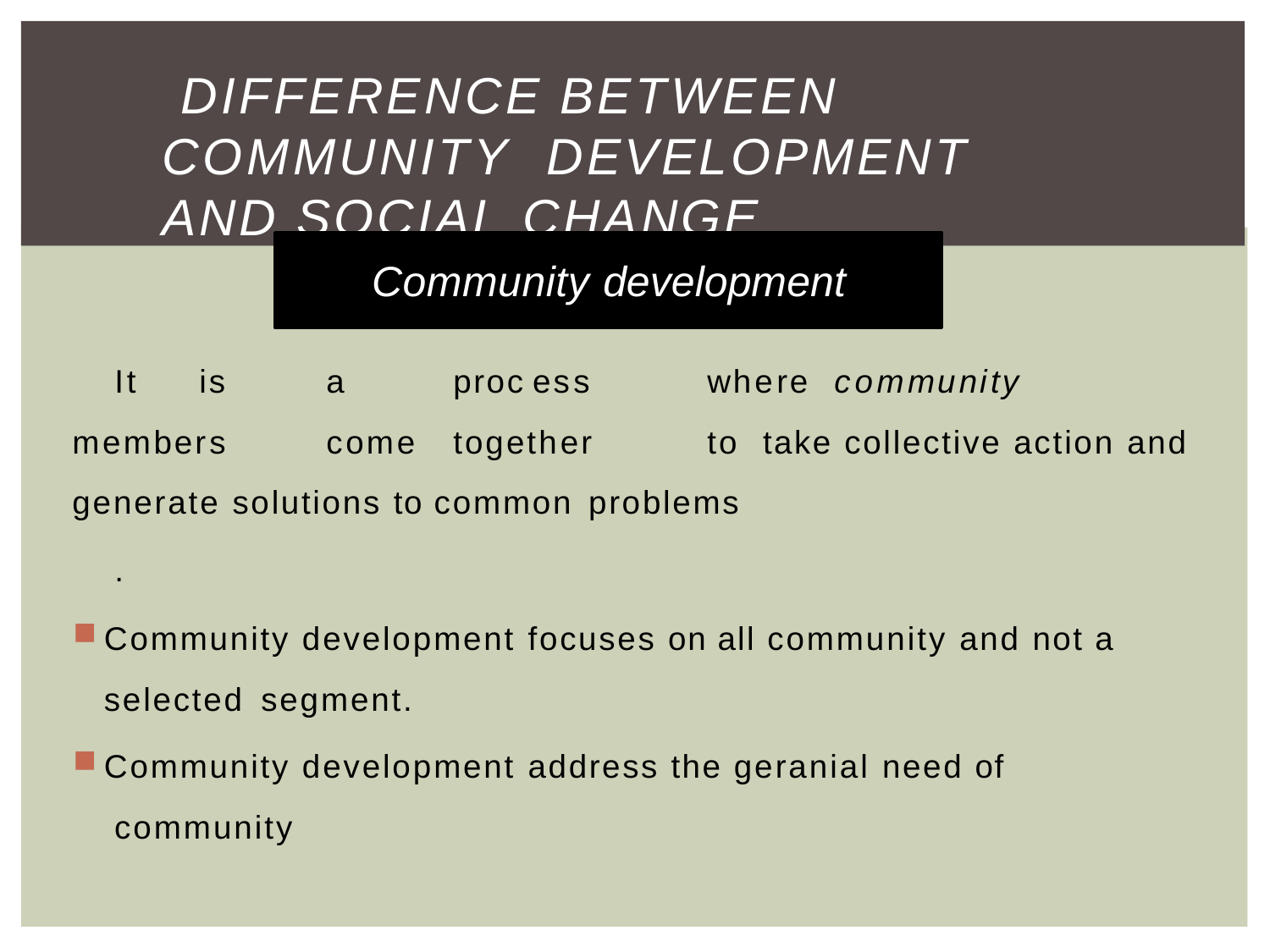

# DIFFERENCE BETWEEN	COMMUNITY  DEVELOPMENT	AND SOCIAL CHANGE

Community	development
It	is	a	proc ess	where	community	members	come	together	to  take collective action and generate solutions to common problems
.
Community development focuses on all community and not a  selected segment.
Community development address the geranial need of  community